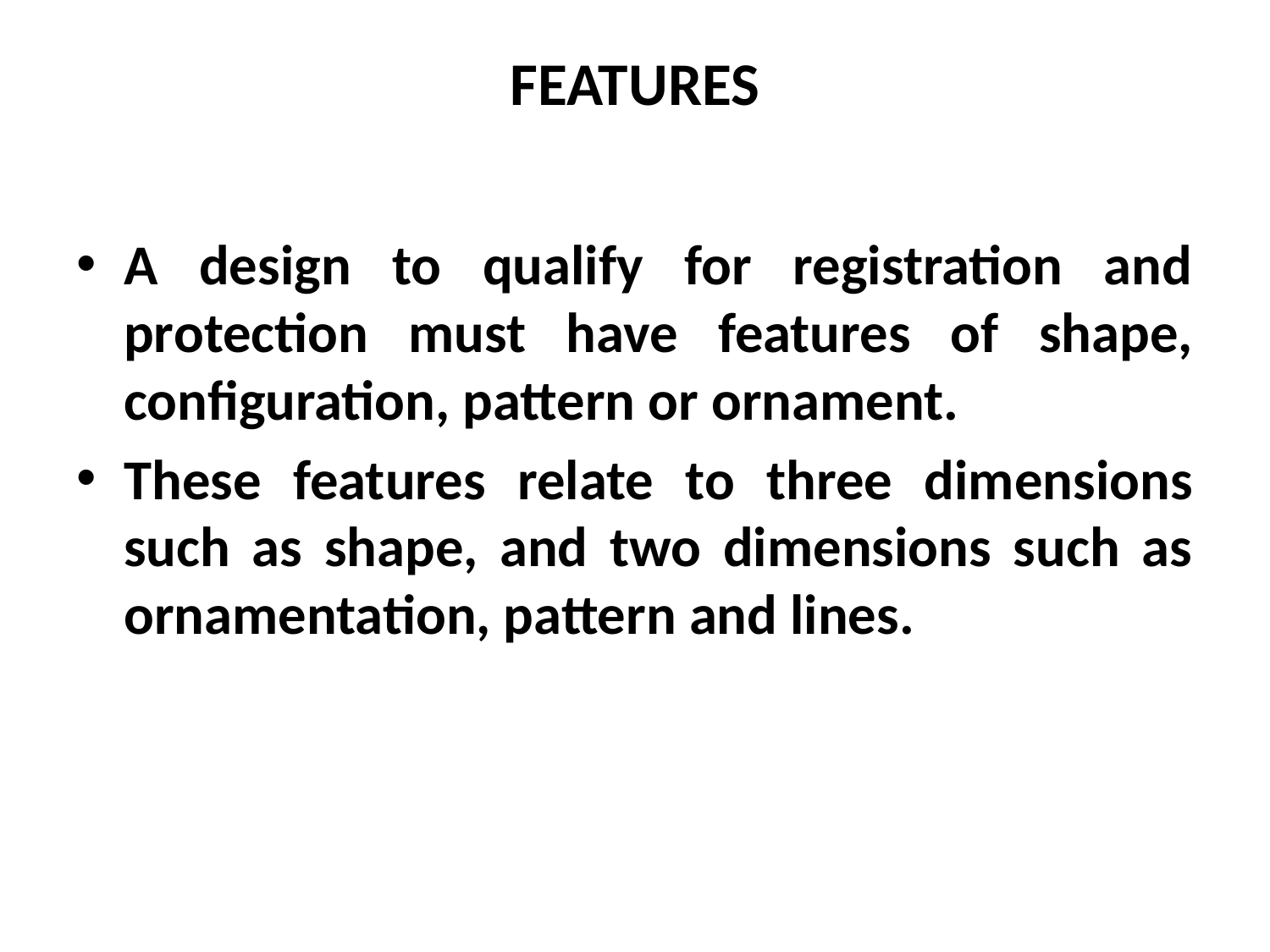

# FEATURES
A design to qualify for registration and protection must have features of shape, configuration, pattern or ornament.
These features relate to three dimensions such as shape, and two dimensions such as ornamentation, pattern and lines.